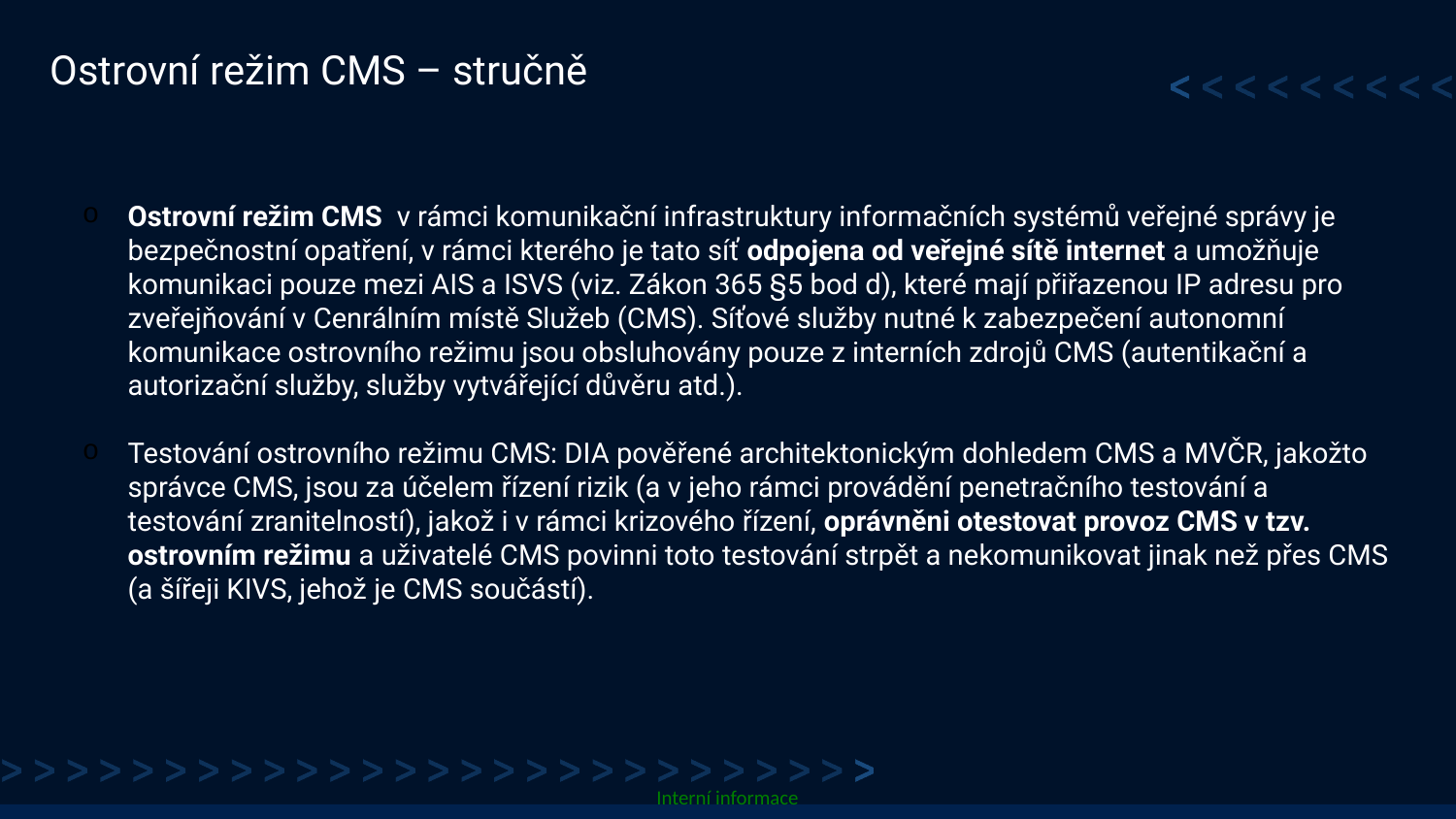

# Ostrovní režim CMS – stručně
Ostrovní režim CMS  v rámci komunikační infrastruktury informačních systémů veřejné správy je bezpečnostní opatření, v rámci kterého je tato síť odpojena od veřejné sítě internet a umožňuje komunikaci pouze mezi AIS a ISVS (viz. Zákon 365 §5 bod d), které mají přiřazenou IP adresu pro zveřejňování v Cenrálním místě Služeb (CMS). Síťové služby nutné k zabezpečení autonomní komunikace ostrovního režimu jsou obsluhovány pouze z interních zdrojů CMS (autentikační a autorizační služby, služby vytvářející důvěru atd.).

Testování ostrovního režimu CMS: DIA pověřené architektonickým dohledem CMS a MVČR, jakožto správce CMS, jsou za účelem řízení rizik (a v jeho rámci provádění penetračního testování a testování zranitelností), jakož i v rámci krizového řízení, oprávněni otestovat provoz CMS v tzv. ostrovním režimu a uživatelé CMS povinni toto testování strpět a nekomunikovat jinak než přes CMS (a šířeji KIVS, jehož je CMS součástí).